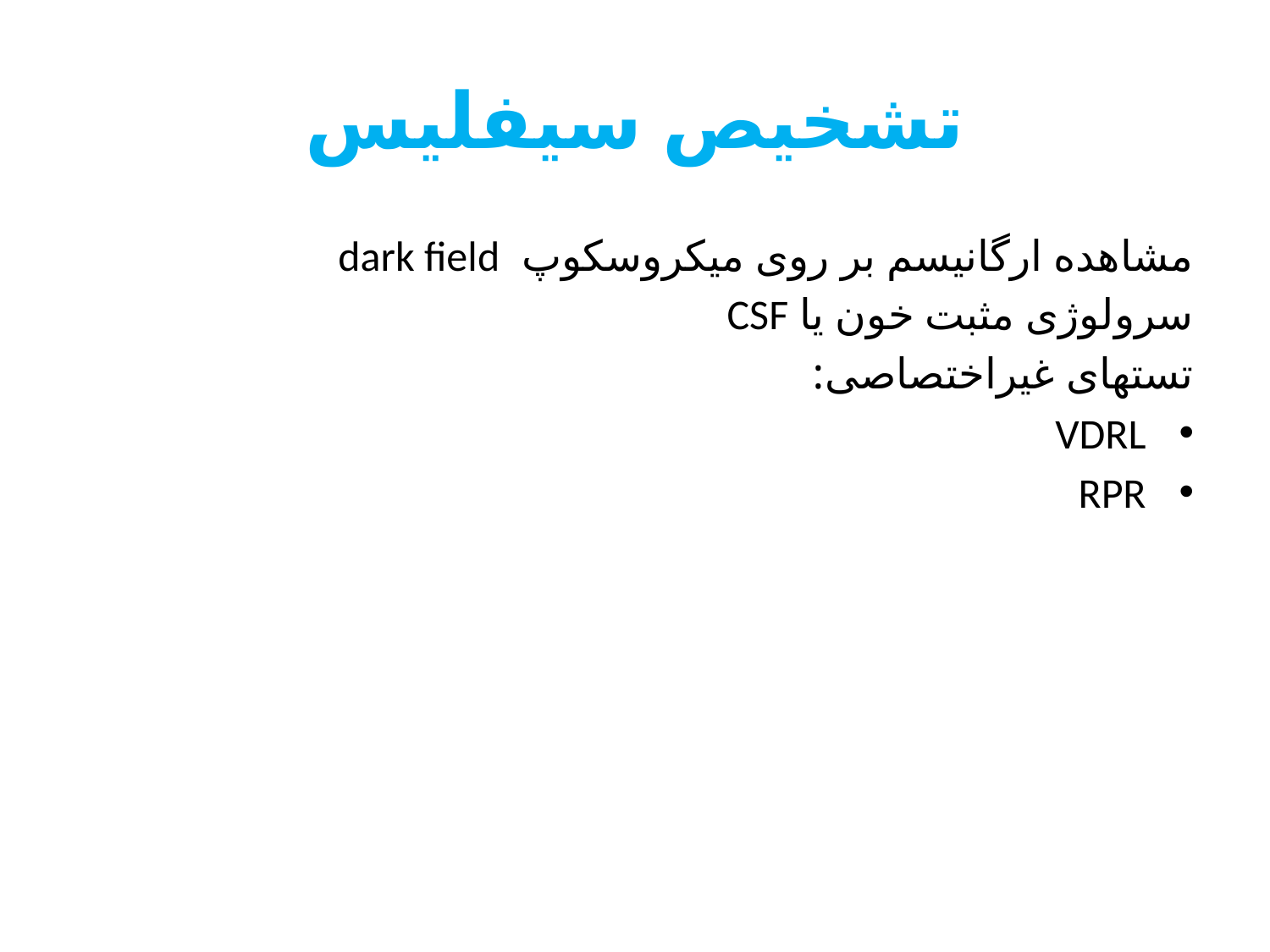

# تشخیص سیفلیس
مشاهده ارگانیسم بر روی میکروسکوپ  dark field
سرولوژی مثبت خون یا CSF
تستهای غیراختصاصی:
VDRL
RPR